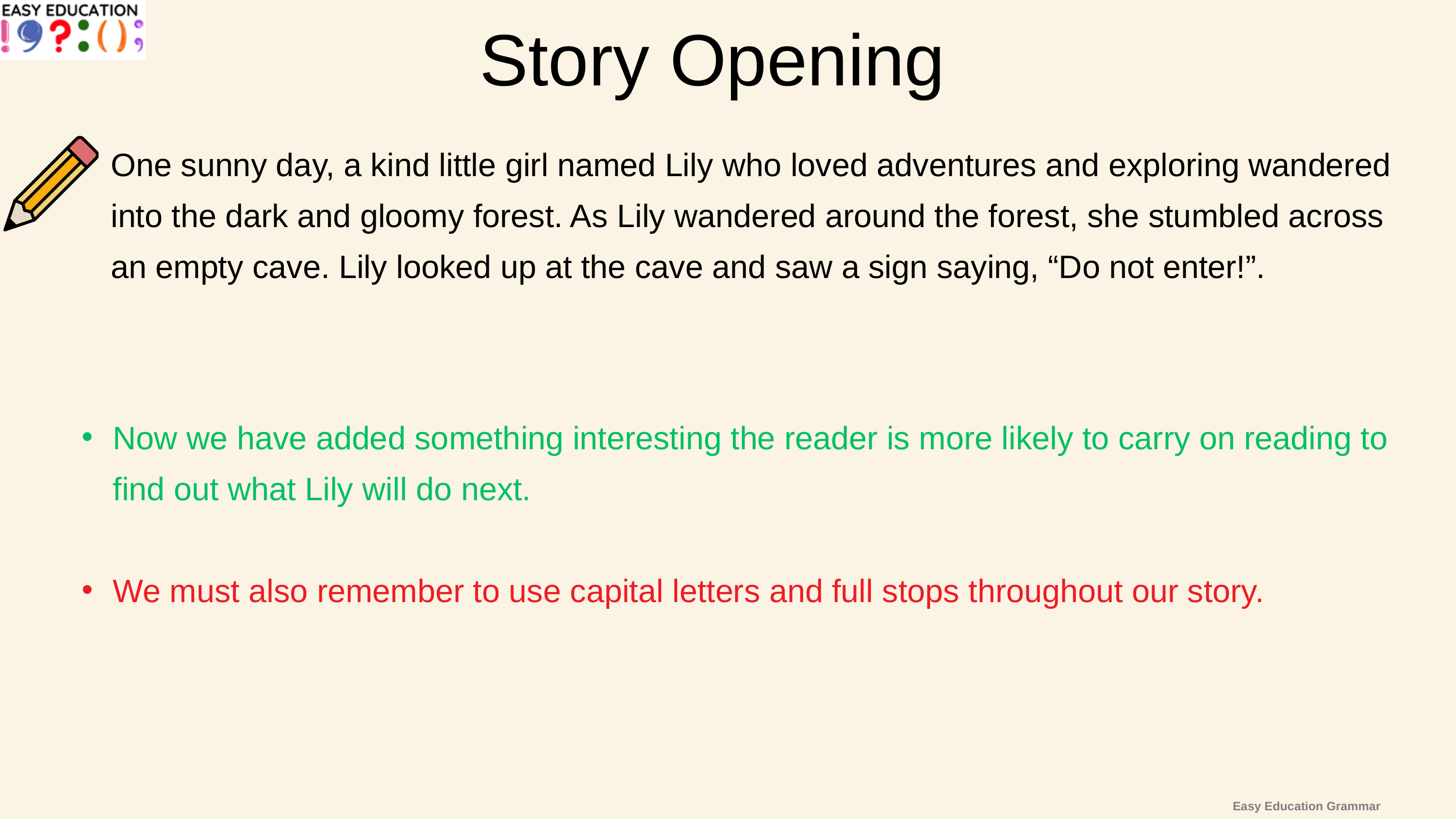

Story Opening
One sunny day, a kind little girl named Lily who loved adventures and exploring wandered into the dark and gloomy forest. As Lily wandered around the forest, she stumbled across an empty cave. Lily looked up at the cave and saw a sign saying, “Do not enter!”.

Now we have added something interesting the reader is more likely to carry on reading to find out what Lily will do next.

We must also remember to use capital letters and full stops throughout our story.